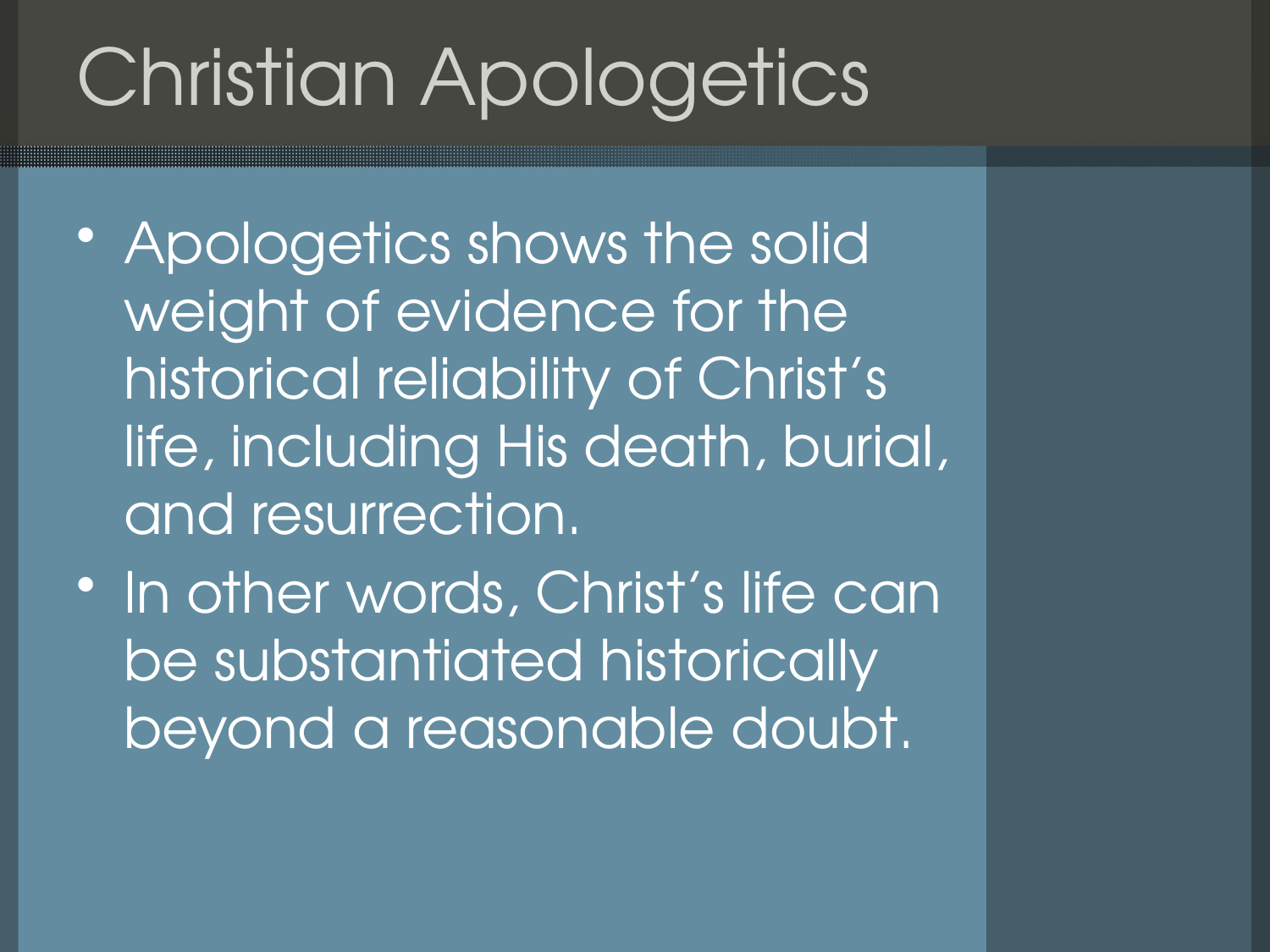

# Christian Apologetics
Apologetics shows the solid weight of evidence for the historical reliability of Christ’s life, including His death, burial, and resurrection.
In other words, Christ’s life can be substantiated historically beyond a reasonable doubt.